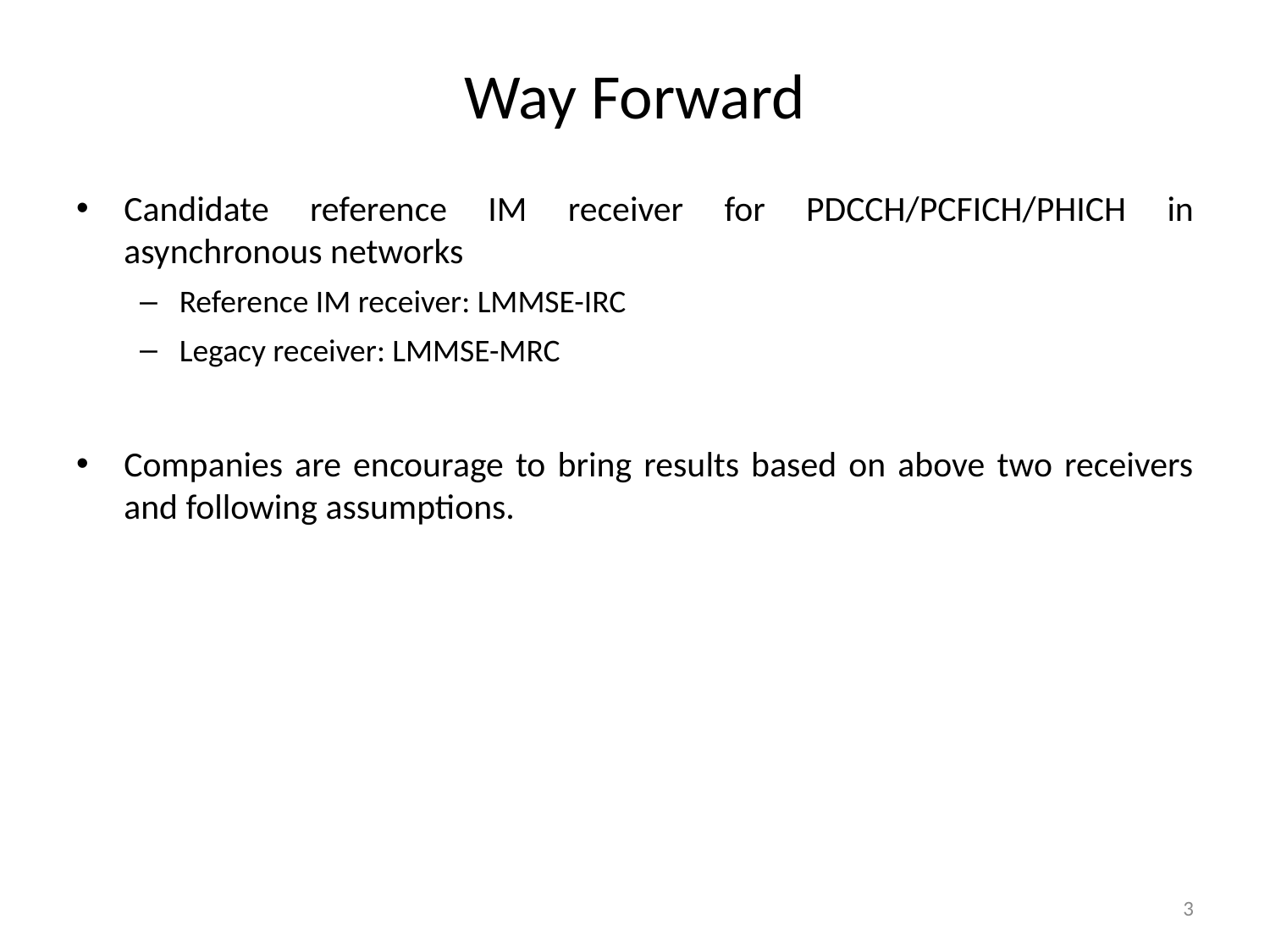

# Way Forward
Candidate reference IM receiver for PDCCH/PCFICH/PHICH in asynchronous networks
Reference IM receiver: LMMSE-IRC
Legacy receiver: LMMSE-MRC

Companies are encourage to bring results based on above two receivers and following assumptions.
3